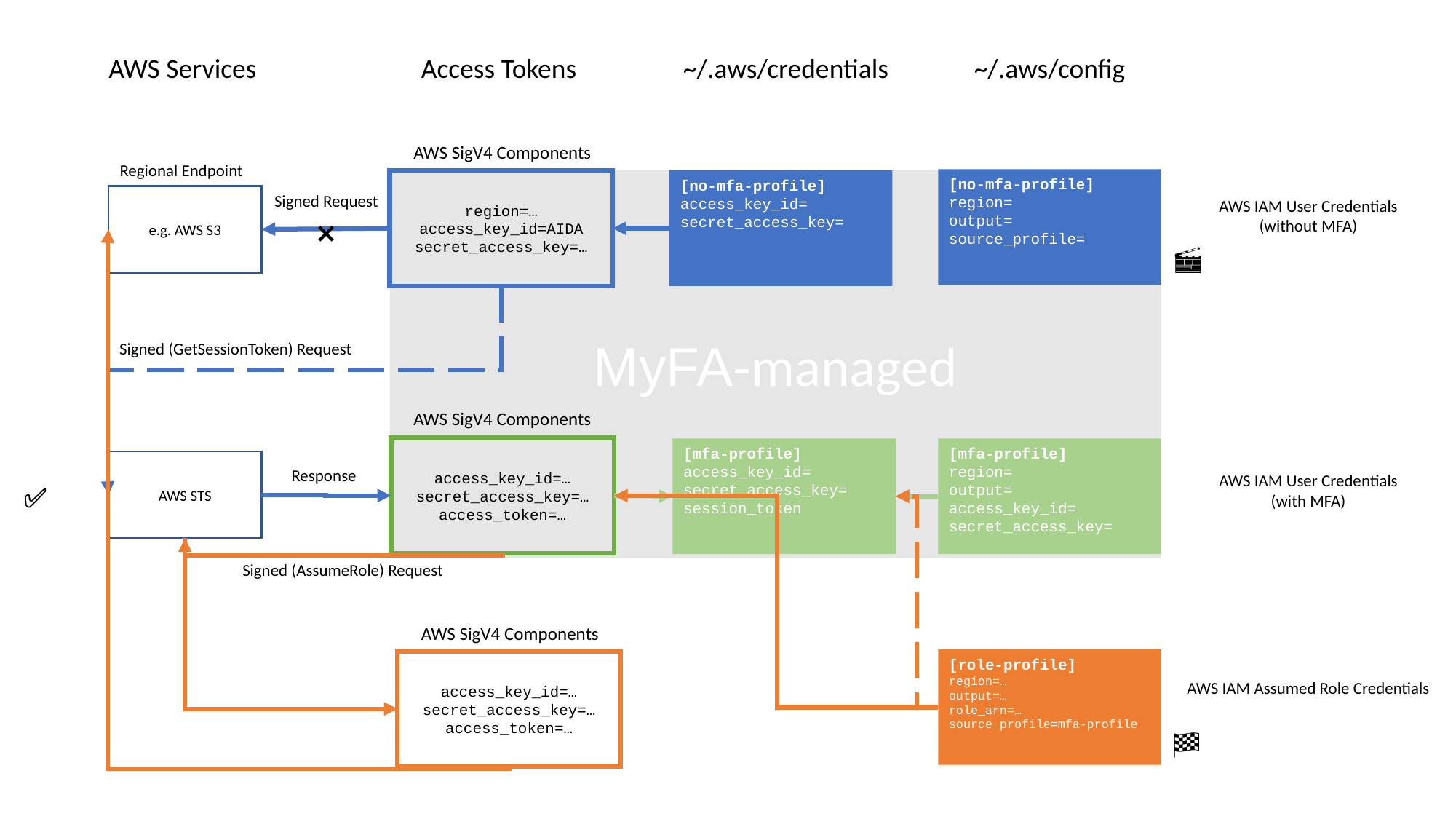

AWS Services
Access Tokens
~/.aws/credentials
~/.aws/config
AWS SigV4 Components
Regional Endpoint
[no-mfa-profile]
region=
output=
source_profile=
region=…
access_key_id=AIDA
secret_access_key=…
MyFA-managed
[no-mfa-profile]
access_key_id=
secret_access_key=
Signed Request
e.g. AWS S3
AWS IAM User Credentials
(without MFA)
❌
🎬
Signed (GetSessionToken) Request
AWS SigV4 Components
access_key_id=…
secret_access_key=…
access_token=…
[mfa-profile]
access_key_id=
secret_access_key=
session_token
[mfa-profile]
region=
output=
access_key_id=
secret_access_key=
AWS STS
Response
AWS IAM User Credentials
(with MFA)
✅
Signed (AssumeRole) Request
AWS SigV4 Components
[role-profile]
region=…
output=…
role_arn=…
source_profile=mfa-profile
access_key_id=…
secret_access_key=…
access_token=…
AWS IAM Assumed Role Credentials
🏁